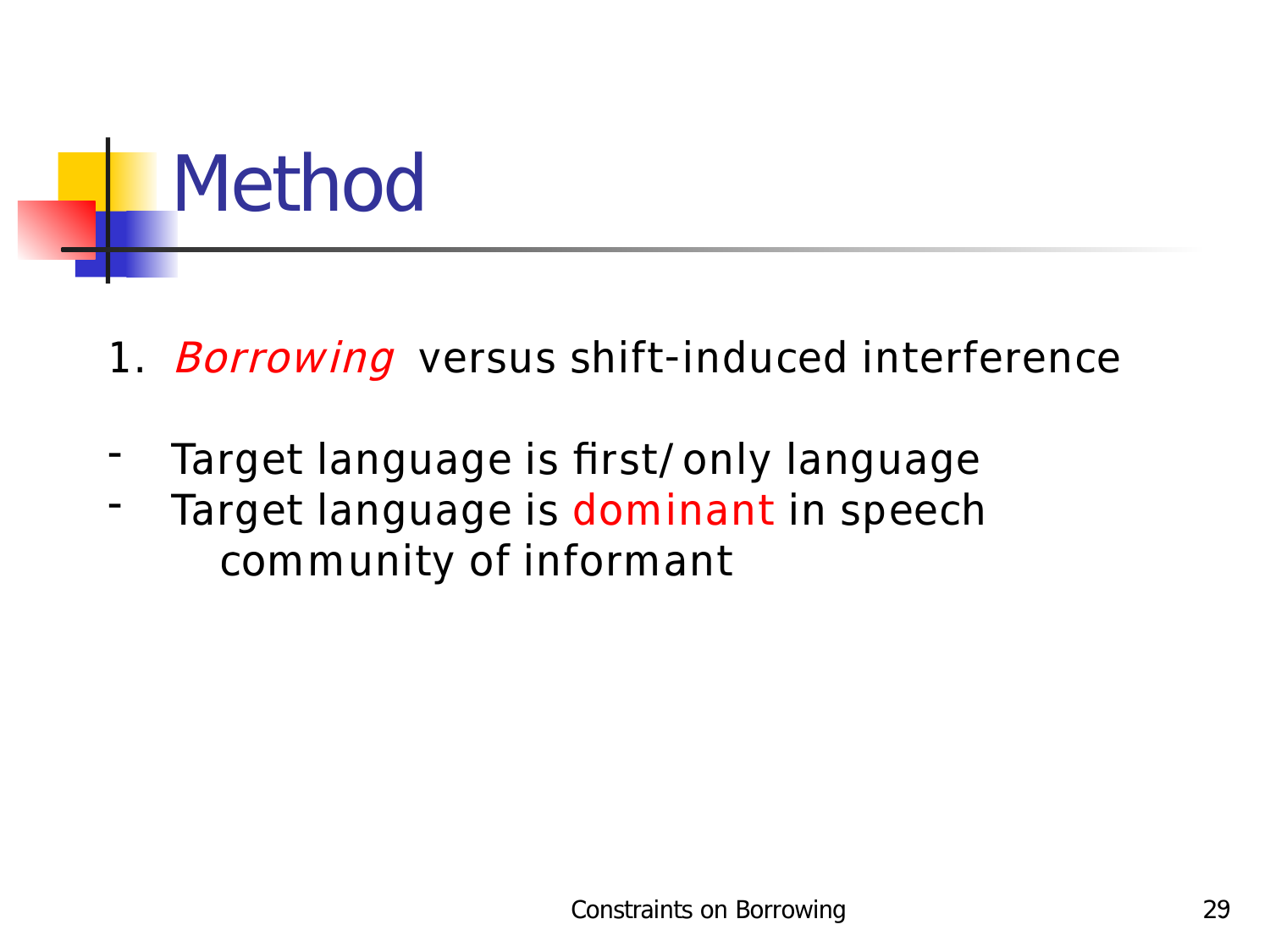

# Method
1.  Borrowing  versus shift-induced interference

Target language is first/only language
Target language is dominant in speech
         community of informant
Constraints on Borrowing
29